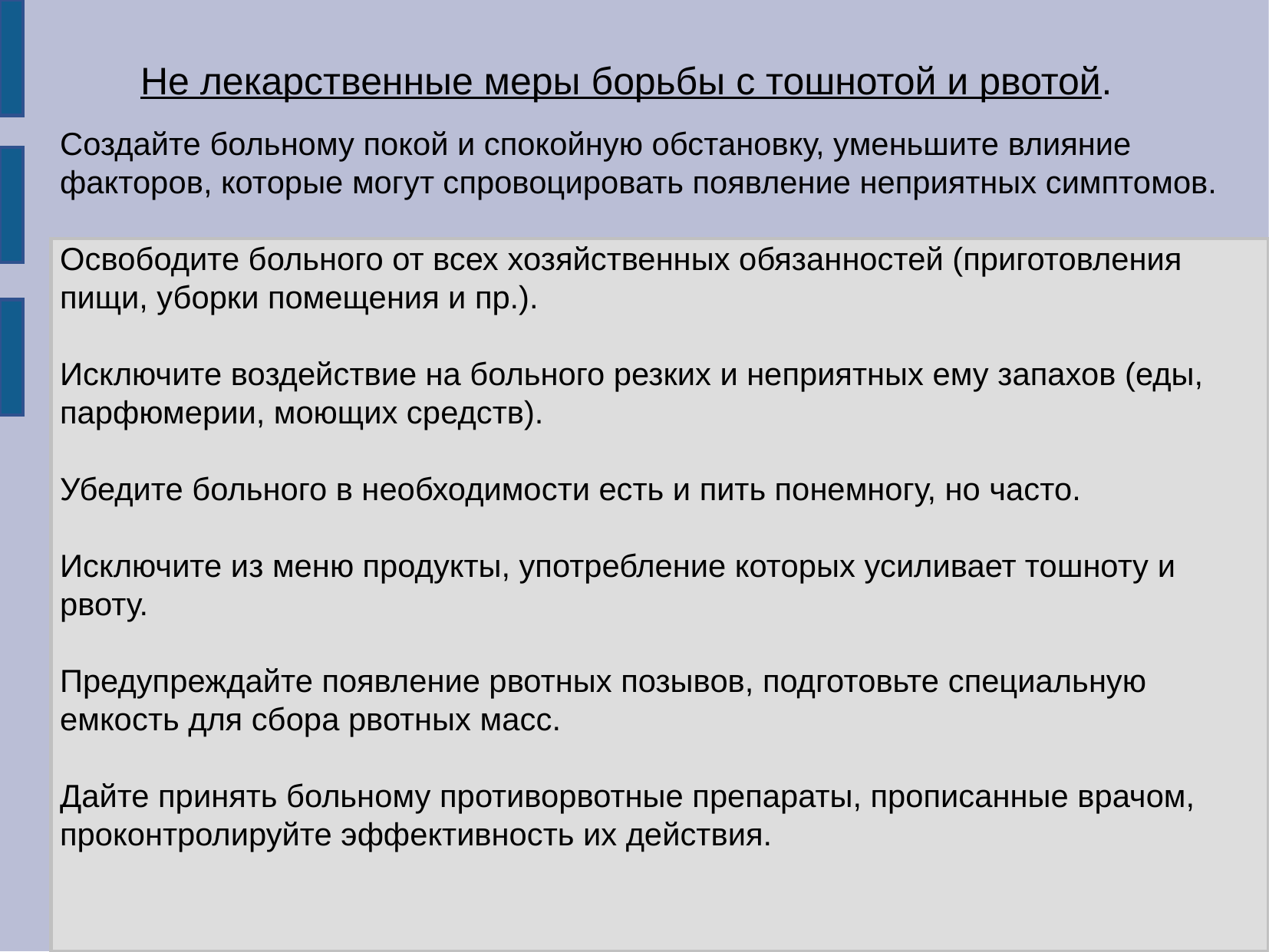

# Не лекарственные меры борьбы с тошнотой и рвотой.
Создайте больному покой и спокойную обстановку, уменьшите влияние факторов, которые могут спровоцировать появление неприятных симптомов.
Освободите больного от всех хозяйственных обязанностей (приготовления пищи, уборки помещения и пр.).
Исключите воздействие на больного резких и неприятных ему запахов (еды, парфюмерии, моющих средств).
Убедите больного в необходимости есть и пить понемногу, но часто.
Исключите из меню продукты, употребление которых усиливает тошноту и рвоту.
Предупреждайте появление рвотных позывов, подготовьте специальную емкость для сбора рвотных масс.
Дайте принять больному противорвотные препараты, прописанные врачом, проконтролируйте эффективность их действия.